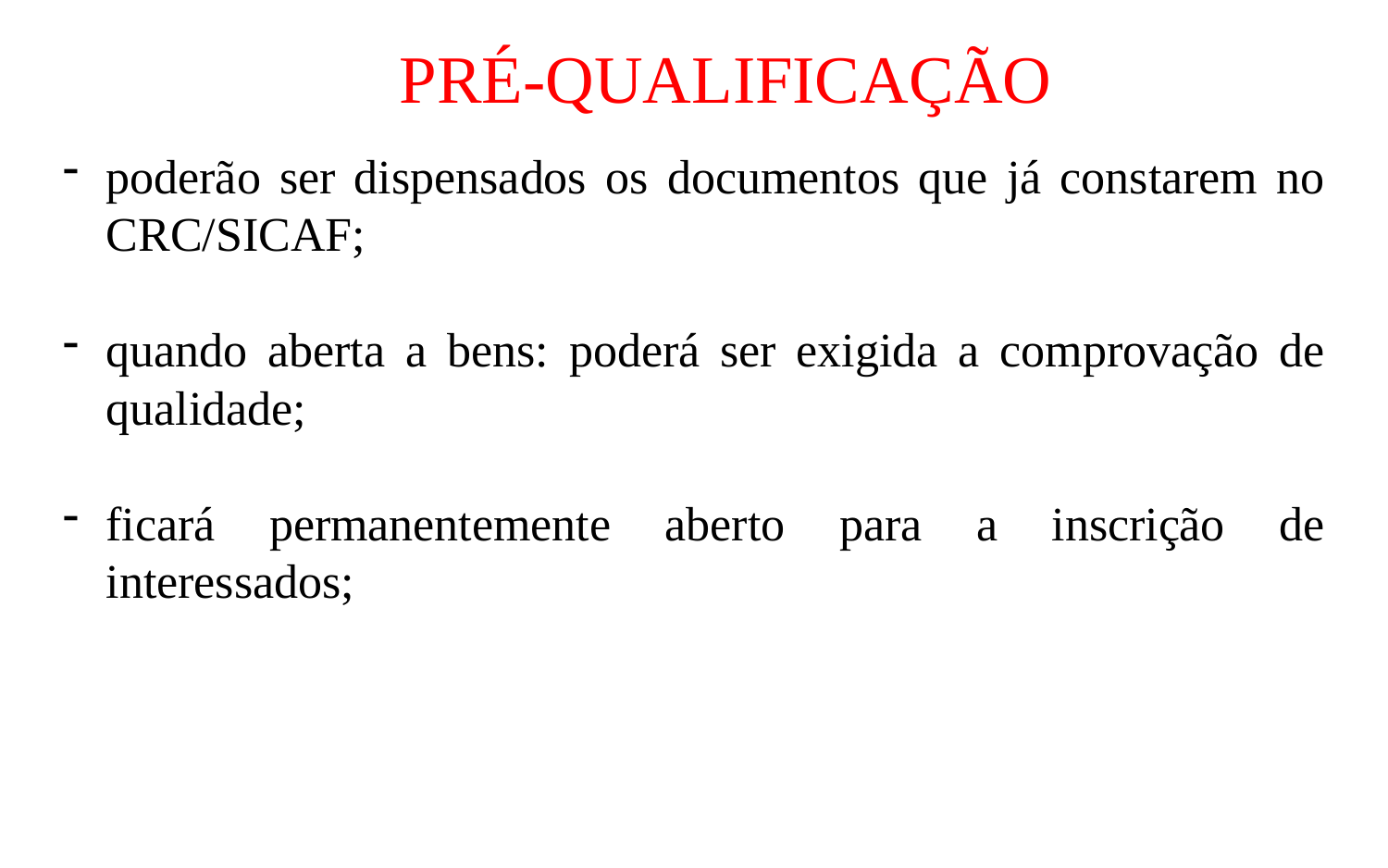

PRÉ-QUALIFICAÇÃO
poderão ser dispensados os documentos que já constarem no CRC/SICAF;

quando aberta a bens: poderá ser exigida a comprovação de qualidade;

ficará permanentemente aberto para a inscrição de interessados;